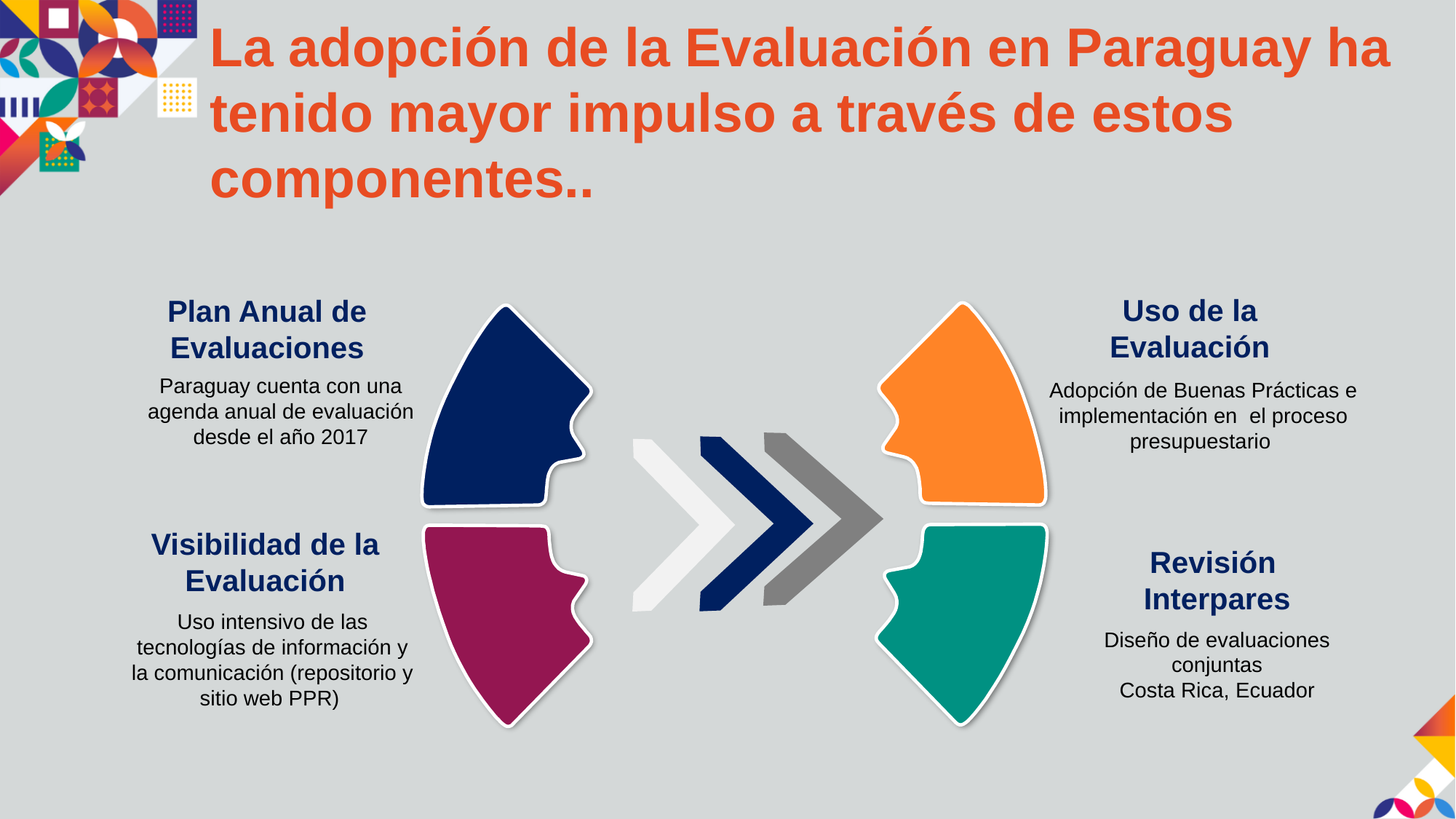

# La adopción de la Evaluación en Paraguay ha tenido mayor impulso a través de estos componentes..
Uso de la Evaluación
Adopción de Buenas Prácticas e implementación en  el proceso presupuestario
Plan Anual de Evaluaciones
Paraguay cuenta con una agenda anual de evaluación desde el año 2017

Visibilidad de la Evaluación
Uso intensivo de las tecnologías de información y la comunicación (repositorio y sitio web PPR)

Revisión
Interpares
Diseño de evaluaciones conjuntas
Costa Rica, Ecuador